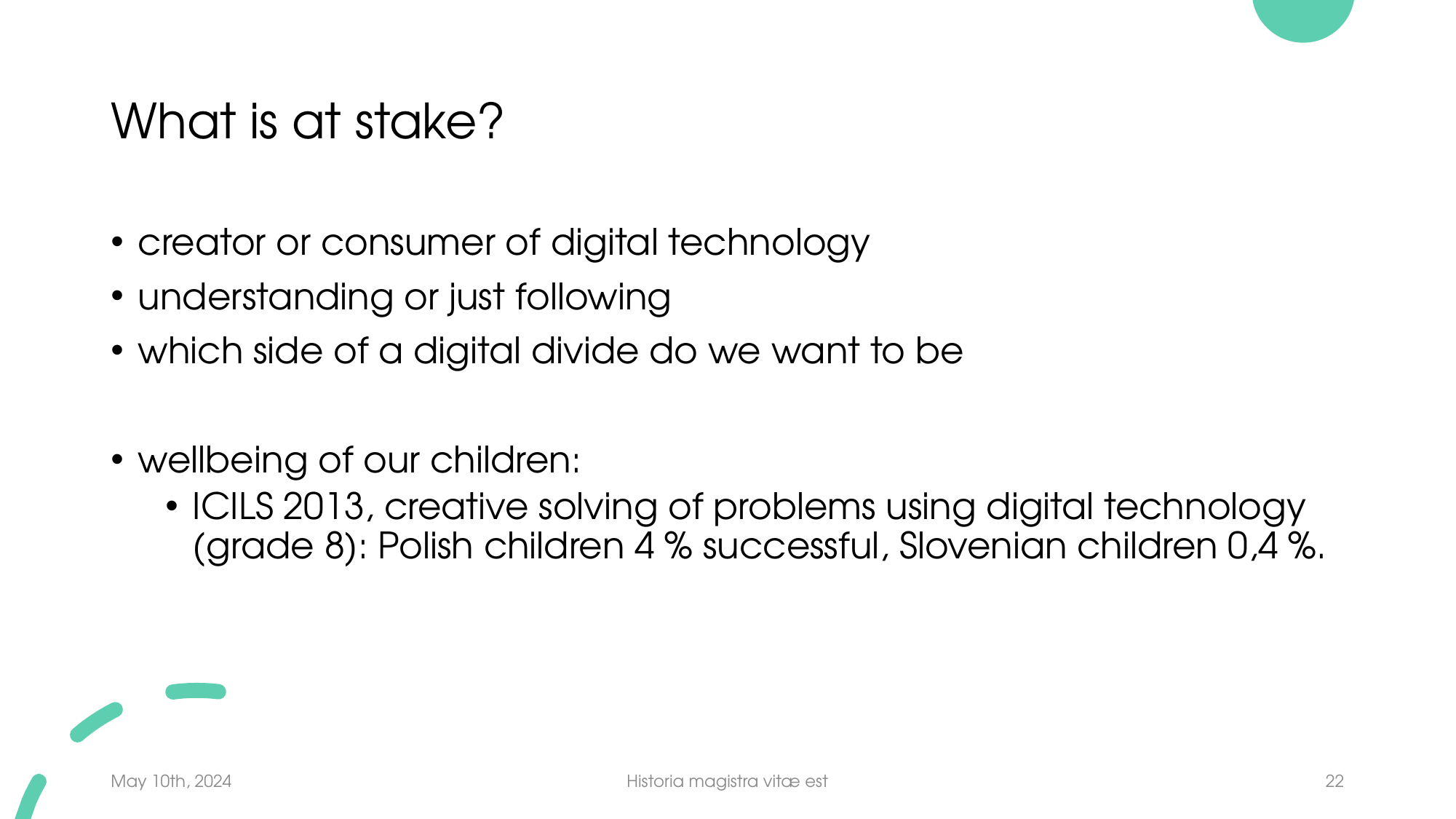

# What is at stake?
creator or consumer of digital technology
understanding or just following
which side of a digital divide do we want to be

wellbeing of our children:
ICILS 2013, creative solving of problems using digital technology (grade 8): Polish children 4 % successful, Slovenian children 0,4 %.

May 10th, 2024
Historia magistra vitæ est
22